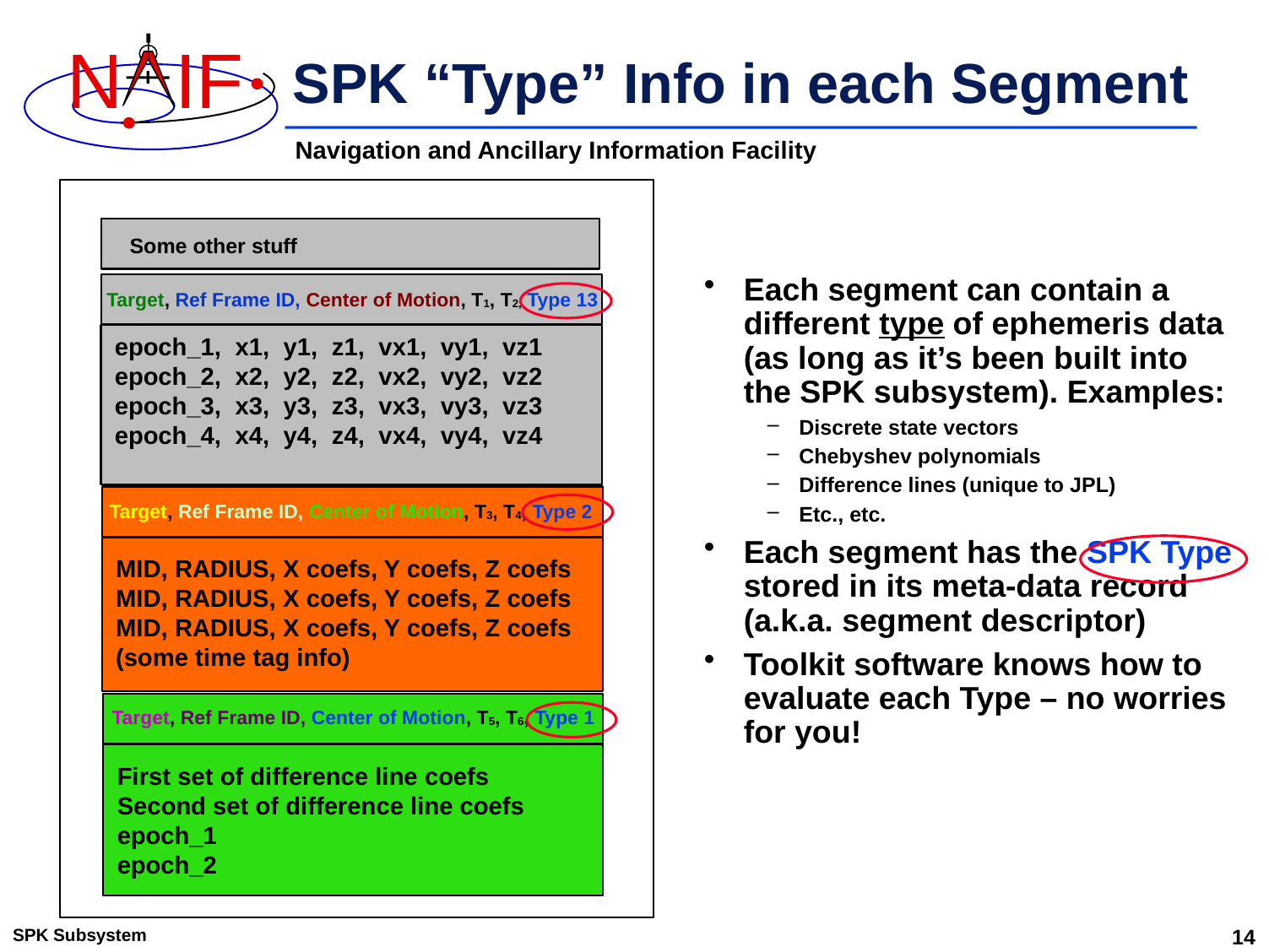

# SPK “Type” Info in each Segment

Some other stuff
Each segment can contain a different type of ephemeris data (as long as it’s been built into the SPK subsystem). Examples:
Discrete state vectors
Chebyshev polynomials
Difference lines (unique to JPL)
Etc., etc.
Each segment has the SPK Type stored in its meta-data record (a.k.a. segment descriptor)
Toolkit software knows how to evaluate each Type – no worries for you!

Target, Ref Frame ID, Center of Motion, T1, T2, Type 13

epoch_1,  x1,  y1,  z1,  vx1,  vy1,  vz1
epoch_2,  x2,  y2,  z2,  vx2,  vy2,  vz2
epoch_3,  x3,  y3,  z3,  vx3,  vy3,  vz3
epoch_4,  x4,  y4,  z4,  vx4,  vy4,  vz4

Target, Ref Frame ID, Center of Motion, T3, T4, Type 2

MID, RADIUS, X coefs, Y coefs, Z coefs
MID, RADIUS, X coefs, Y coefs, Z coefs
MID, RADIUS, X coefs, Y coefs, Z coefs
(some time tag info)

Target, Ref Frame ID, Center of Motion, T5, T6, Type 1

First set of difference line coefs
Second set of difference line coefs
epoch_1
epoch_2
SPK Subsystem
14